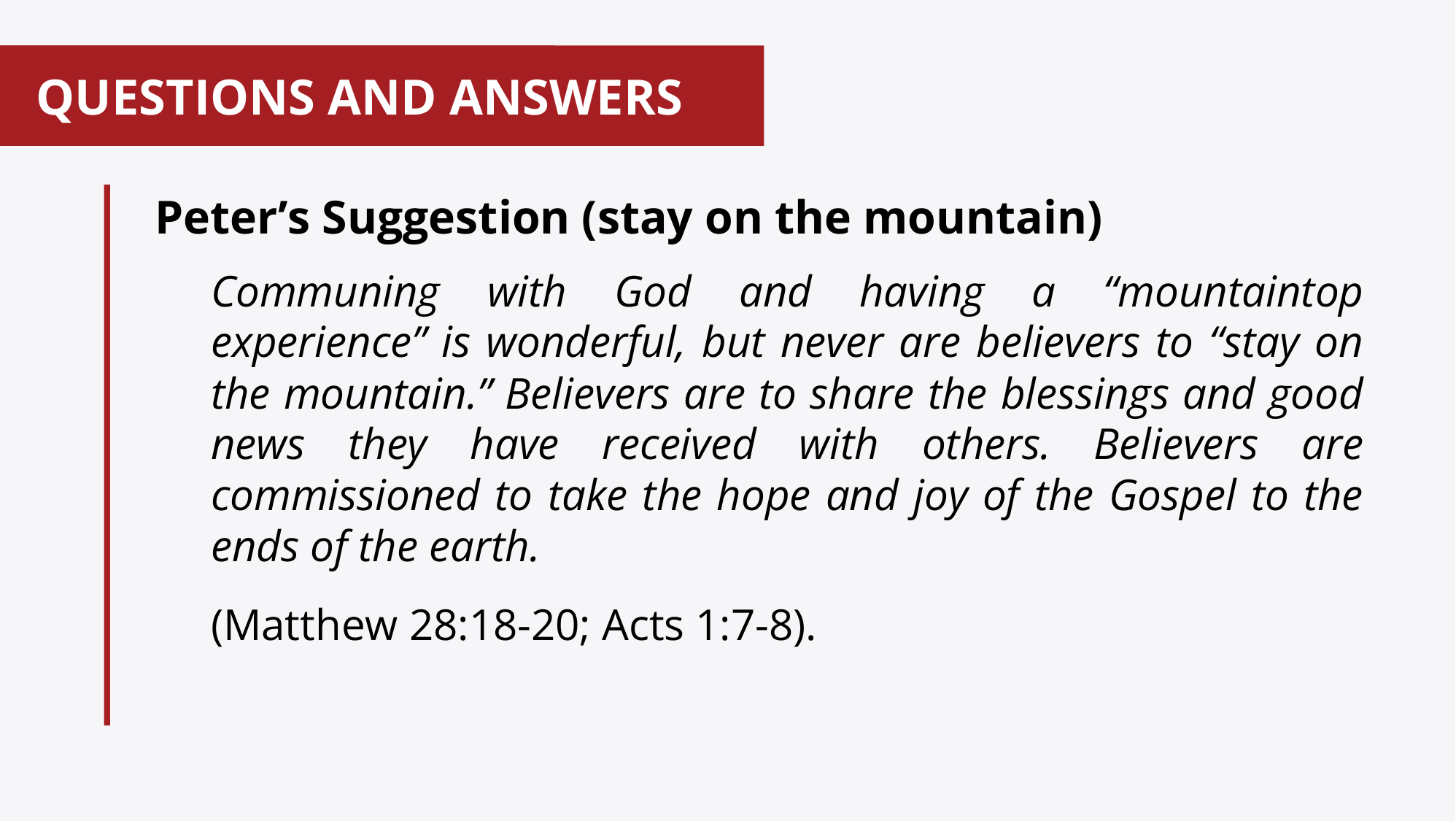

# QUESTIONS AND ANSWERS
Peter’s Suggestion (stay on the mountain)

Communing with God and having a “mountaintop experience” is wonderful, but never are believers to “stay on the mountain.” Believers are to share the blessings and good news they have received with others. Believers are commissioned to take the hope and joy of the Gospel to the ends of the earth.

(Matthew 28:18-20; Acts 1:7-8).